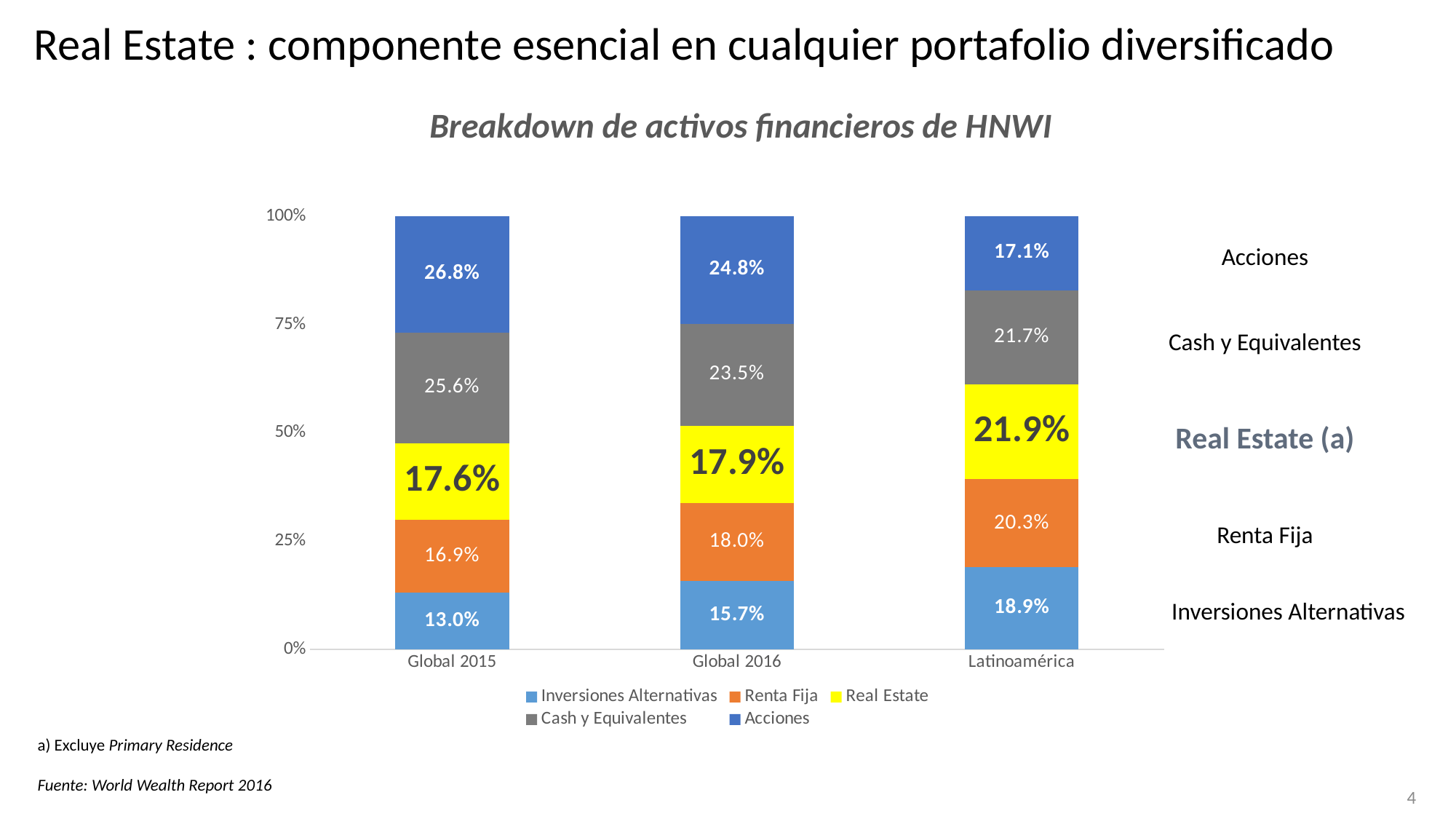

Real Estate : componente esencial en cualquier portafolio diversificado

### Chart: Breakdown de activos financieros de HNWI

| Category | Inversiones Alternativas | Renta Fija | Real Estate | Cash y Equivalentes | Acciones |
|---|---|---|---|---|---|
| Global 2015 | 0.13 | 0.169 | 0.176 | 0.256 | 0.268 |
| Global 2016 | 0.157 | 0.18 | 0.179 | 0.235 | 0.248 |
| Latinoamérica | 0.189 | 0.203 | 0.219 | 0.217 | 0.171 |
Acciones
Cash y Equivalentes
Real Estate (a)
Renta Fija
Inversiones Alternativas
a) Excluye Primary Residence

Fuente: World Wealth Report 2016
4